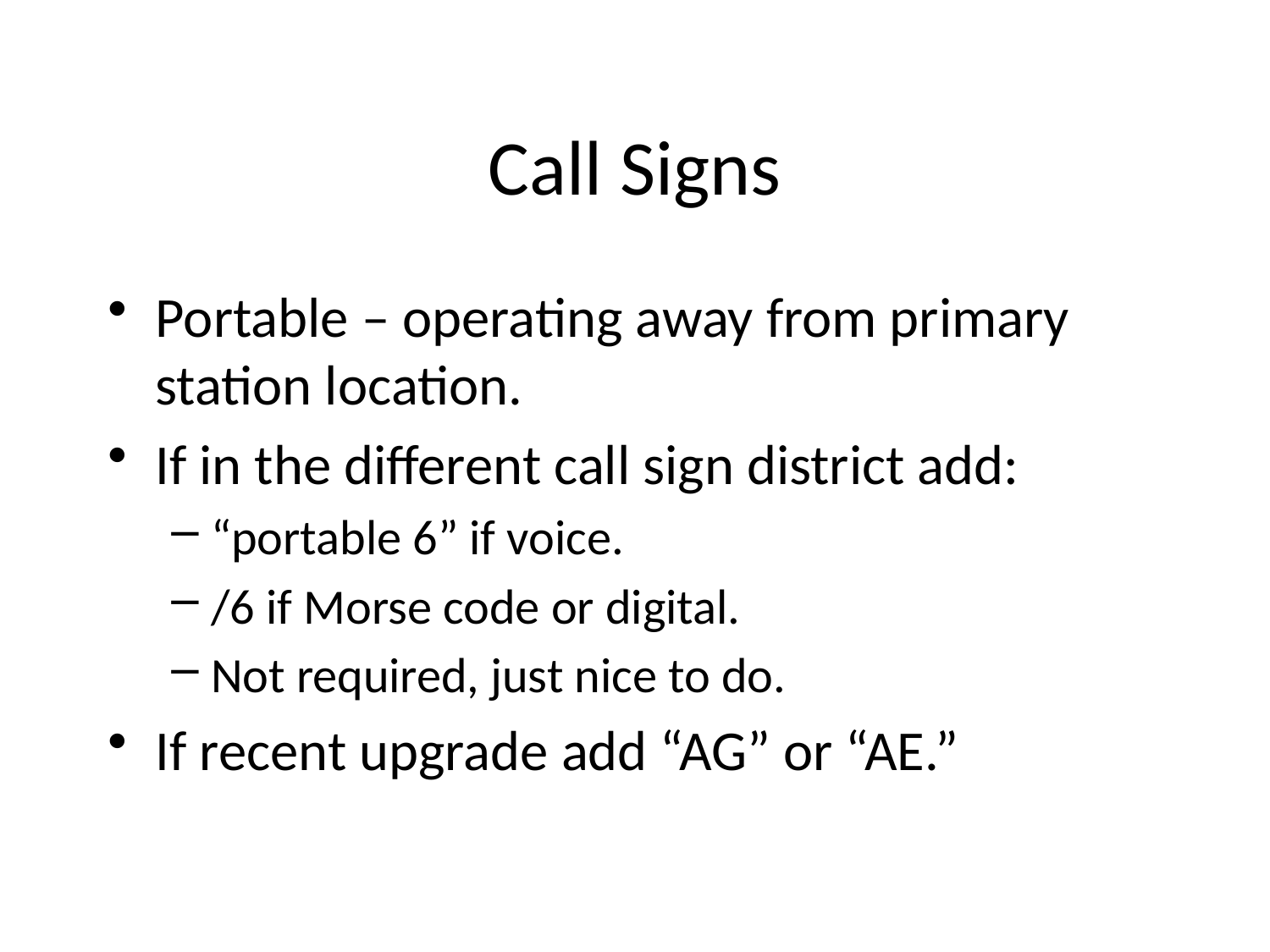

Call Signs
Portable – operating away from primary station location.
If in the different call sign district add:
“portable 6” if voice.
/6 if Morse code or digital.
Not required, just nice to do.
If recent upgrade add “AG” or “AE.”